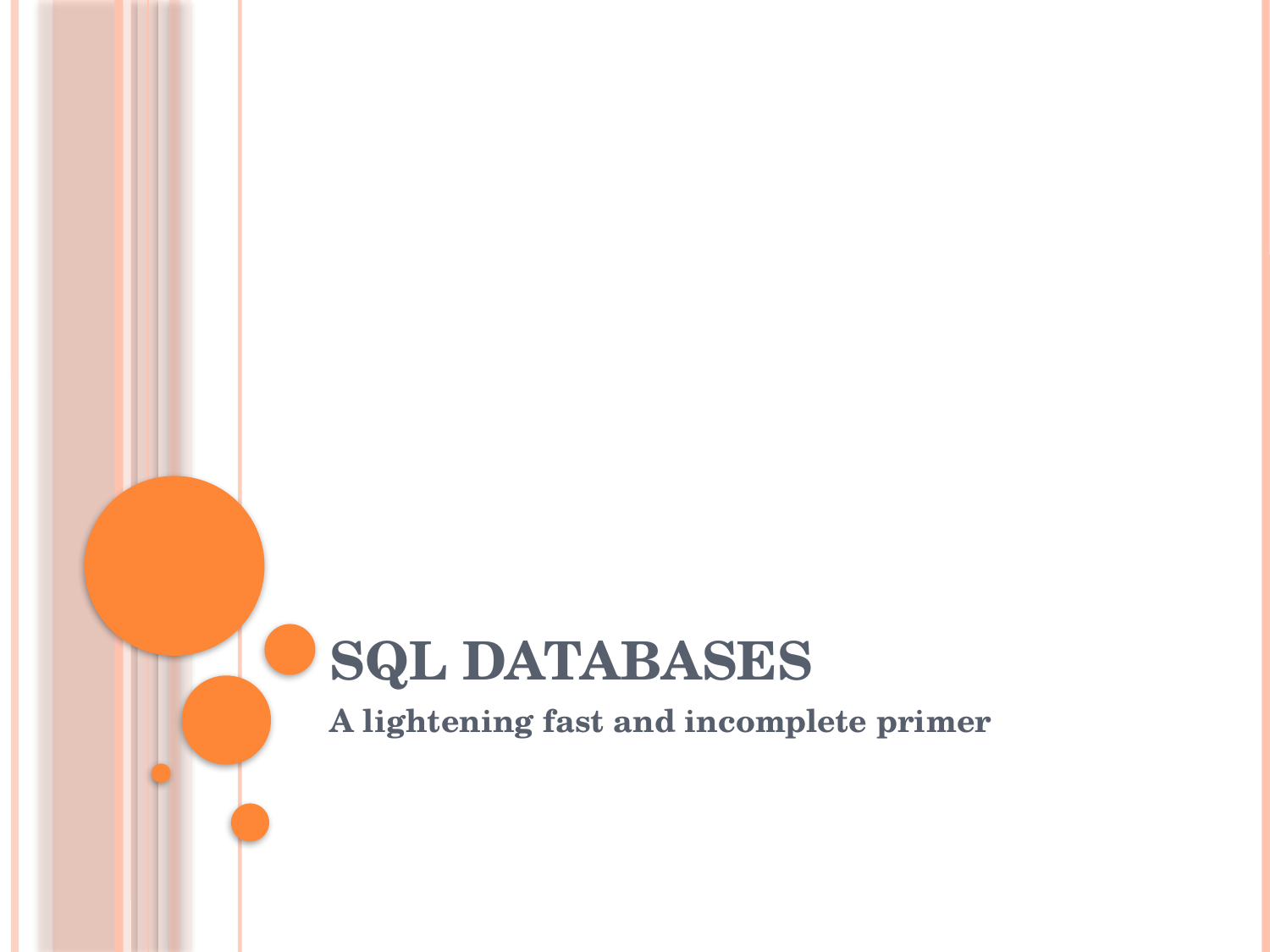

# SQL Databases
A lightening fast and incomplete primer